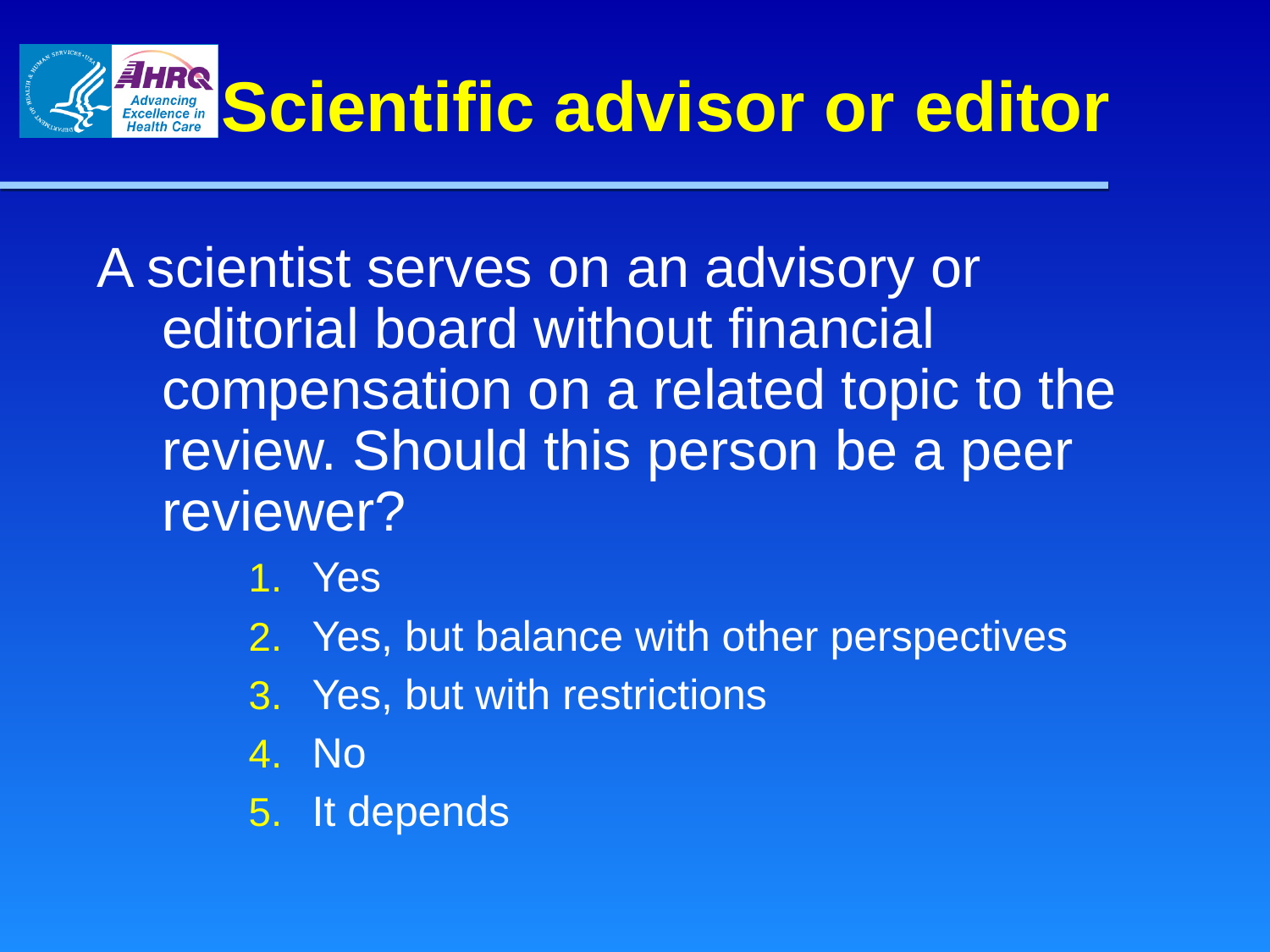

# Scientific advisor or editor
A scientist serves on an advisory or editorial board without financial compensation on a related topic to the review. Should this person be a peer reviewer?
Yes
Yes, but balance with other perspectives
Yes, but with restrictions
No
It depends